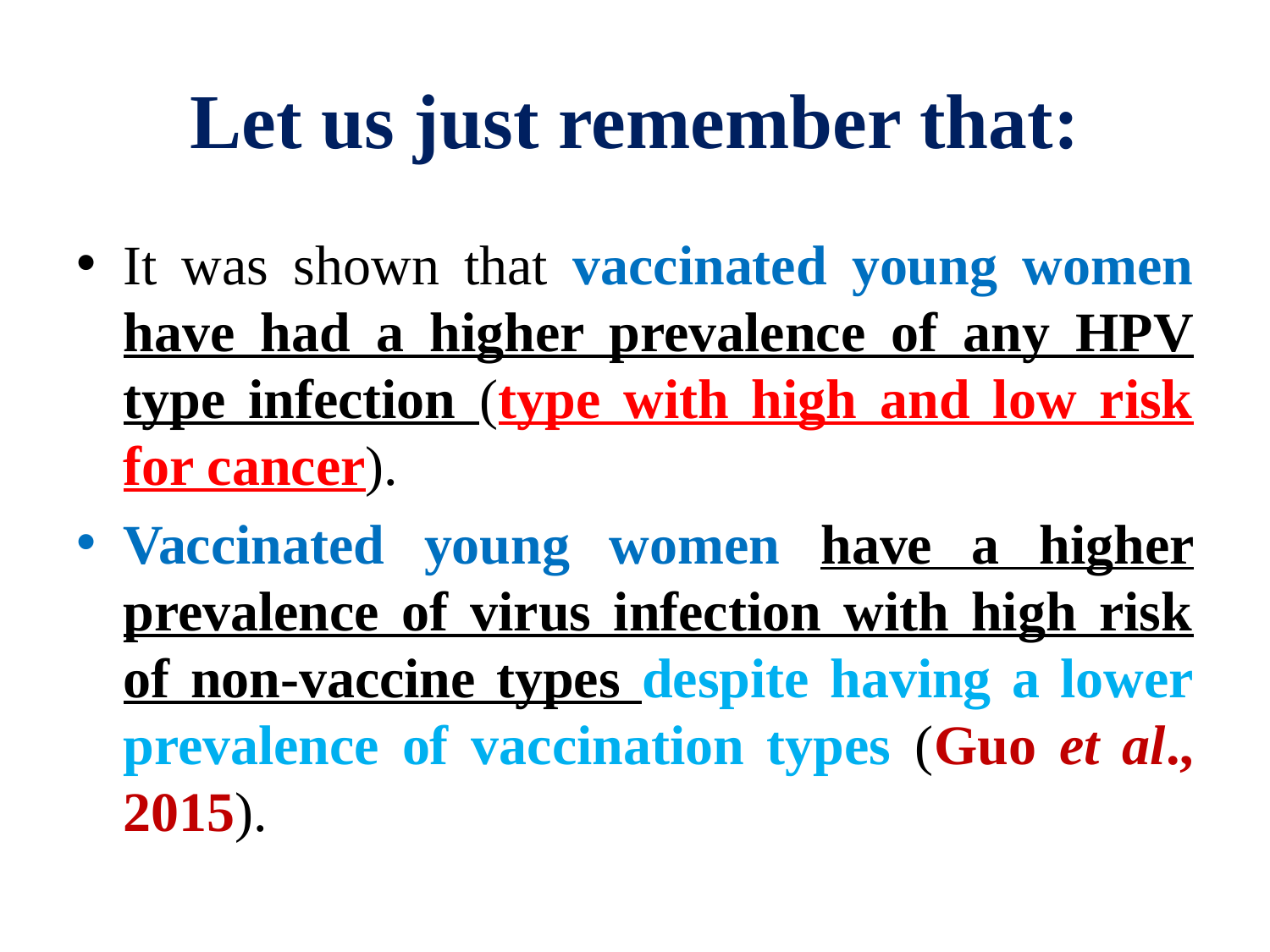

# Let us just remember that:
It was shown that vaccinated young women have had a higher prevalence of any HPV type infection (type with high and low risk for cancer).
Vaccinated young women have a higher prevalence of virus infection with high risk of non-vaccine types despite having a lower prevalence of vaccination types (Guo et al., 2015).